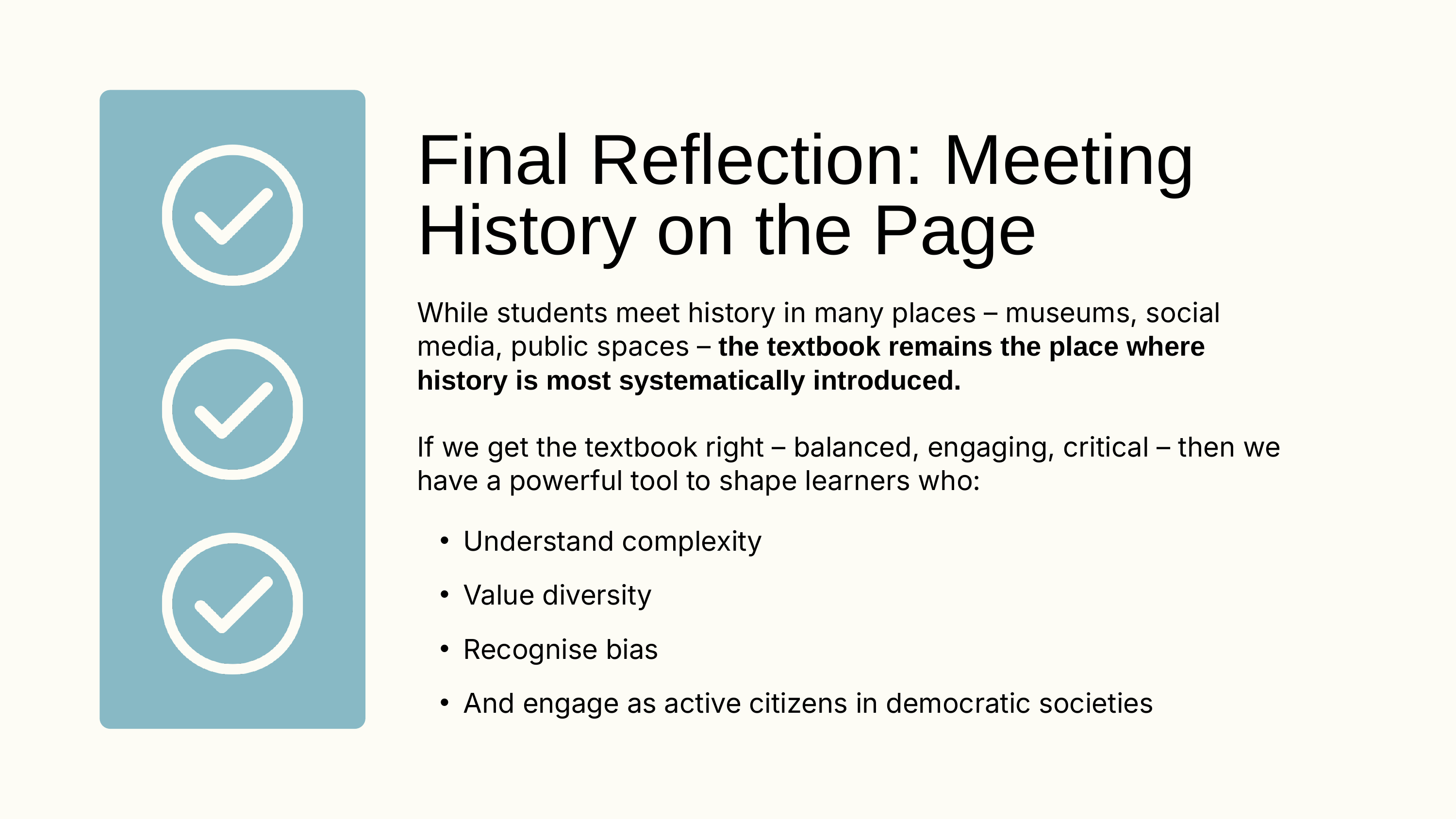

Final Reflection: Meeting History on the Page

While students meet history in many places – museums, social media, public spaces – the textbook remains the place where history is most systematically introduced.

If we get the textbook right – balanced, engaging, critical – then we have a powerful tool to shape learners who:

Understand complexity

Value diversity

Recognise bias

And engage as active citizens in democratic societies